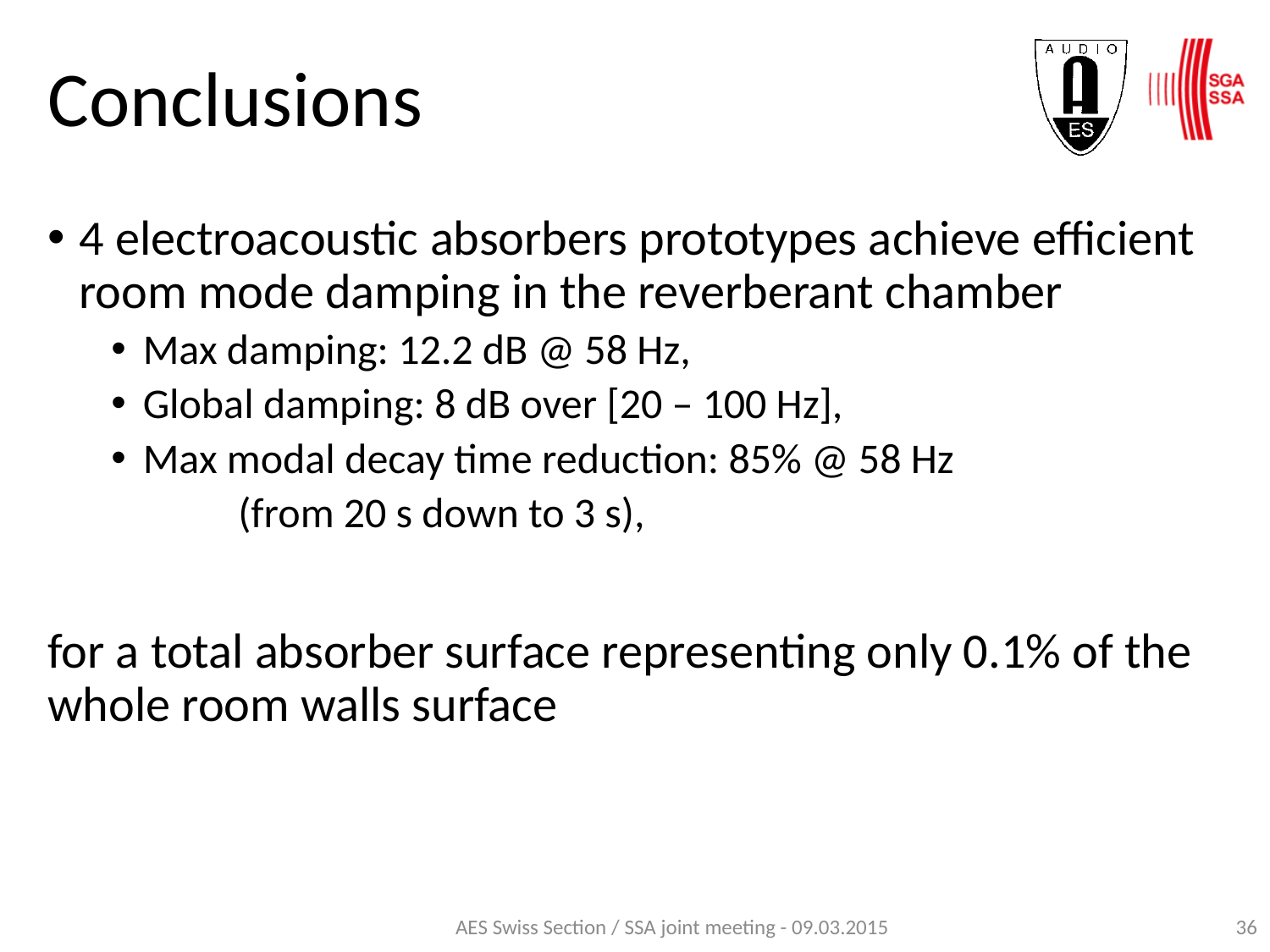

# Conclusions
4 electroacoustic absorbers prototypes achieve efficient room mode damping in the reverberant chamber
Max damping: 12.2 dB @ 58 Hz,
Global damping: 8 dB over [20 – 100 Hz],
Max modal decay time reduction: 85% @ 58 Hz
	(from 20 s down to 3 s),

for a total absorber surface representing only 0.1% of the whole room walls surface
AES Swiss Section / SSA joint meeting - 09.03.2015
36